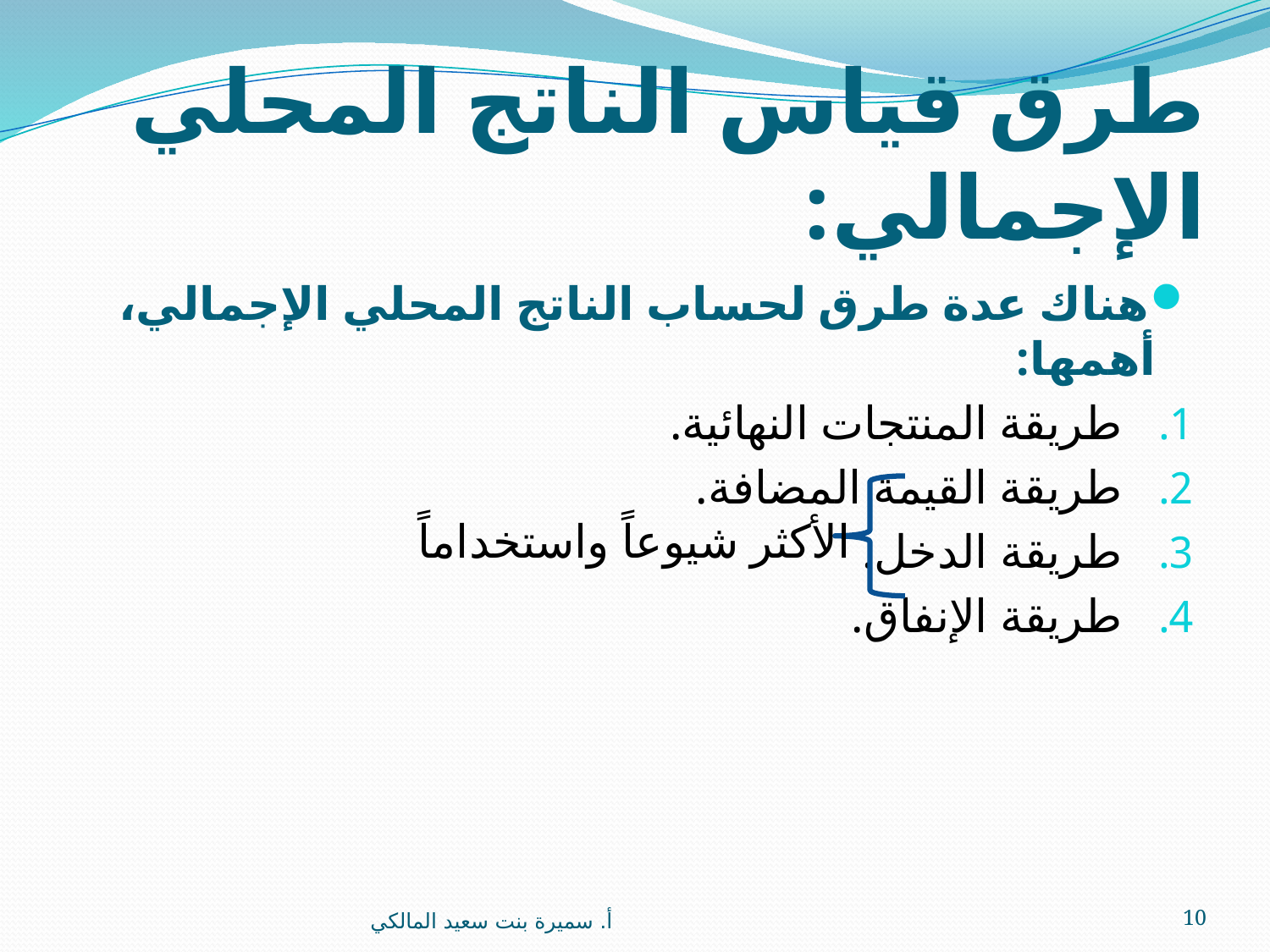

# طرق قياس الناتج المحلي الإجمالي:
هناك عدة طرق لحساب الناتج المحلي الإجمالي، أهمها:
طريقة المنتجات النهائية.
طريقة القيمة المضافة.
طريقة الدخل.
طريقة الإنفاق.

الأكثر شيوعاً واستخداماً
أ. سميرة بنت سعيد المالكي
10